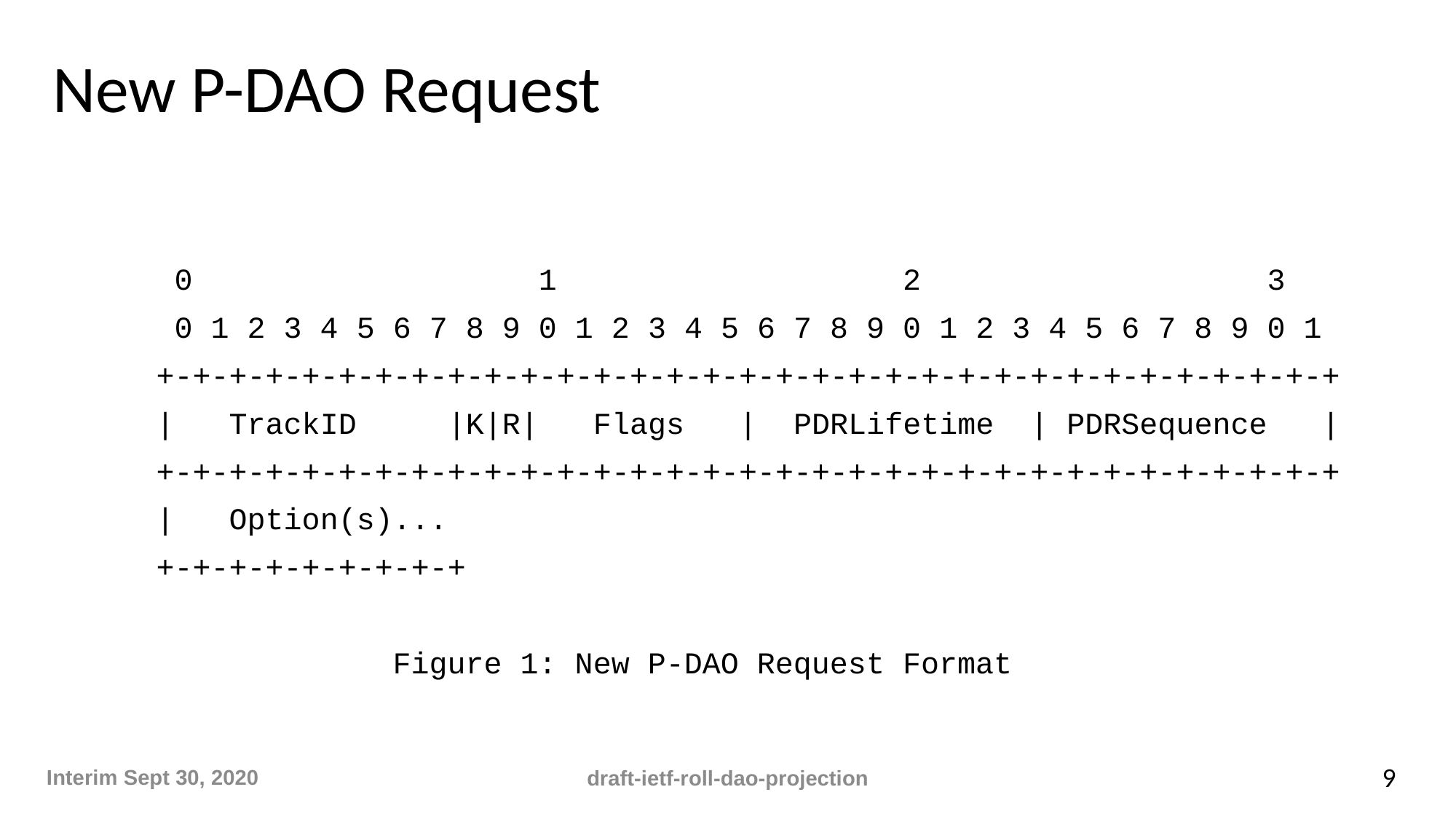

# New P-DAO Request
        0                   1                   2                   3
        0 1 2 3 4 5 6 7 8 9 0 1 2 3 4 5 6 7 8 9 0 1 2 3 4 5 6 7 8 9 0 1
       +-+-+-+-+-+-+-+-+-+-+-+-+-+-+-+-+-+-+-+-+-+-+-+-+-+-+-+-+-+-+-+-+
       |   TrackID     |K|R|   Flags   |  PDRLifetime  | PDRSequence   |
       +-+-+-+-+-+-+-+-+-+-+-+-+-+-+-+-+-+-+-+-+-+-+-+-+-+-+-+-+-+-+-+-+
       |   Option(s)...
       +-+-+-+-+-+-+-+-+

                    Figure 1: New P-DAO Request Format
Interim Sept 30, 2020
9
draft-ietf-roll-dao-projection